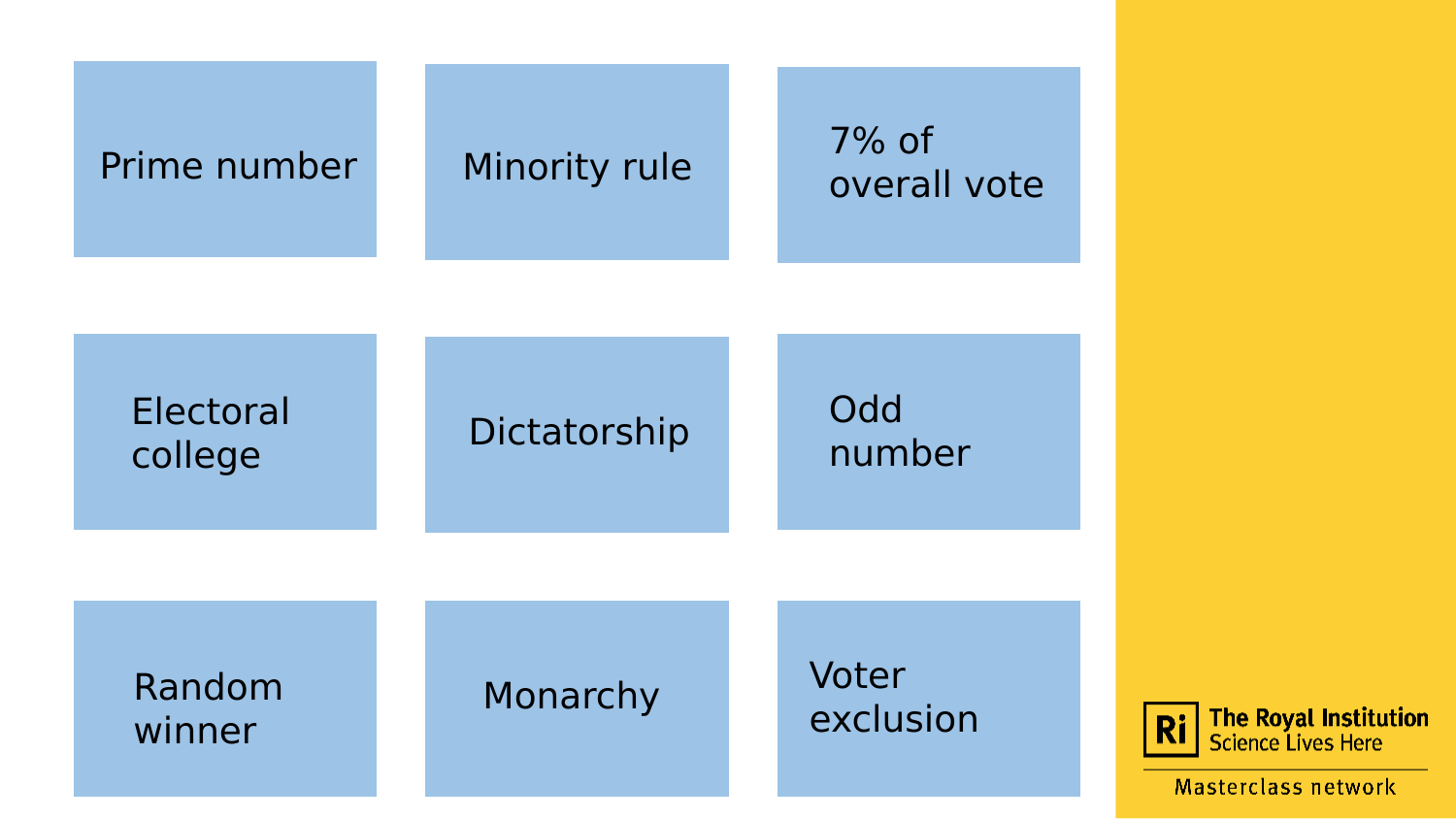

7% of overall vote
Prime number
Minority rule

Odd number
Electoral college
Dictatorship

Voter exclusion
Random winner
Monarchy